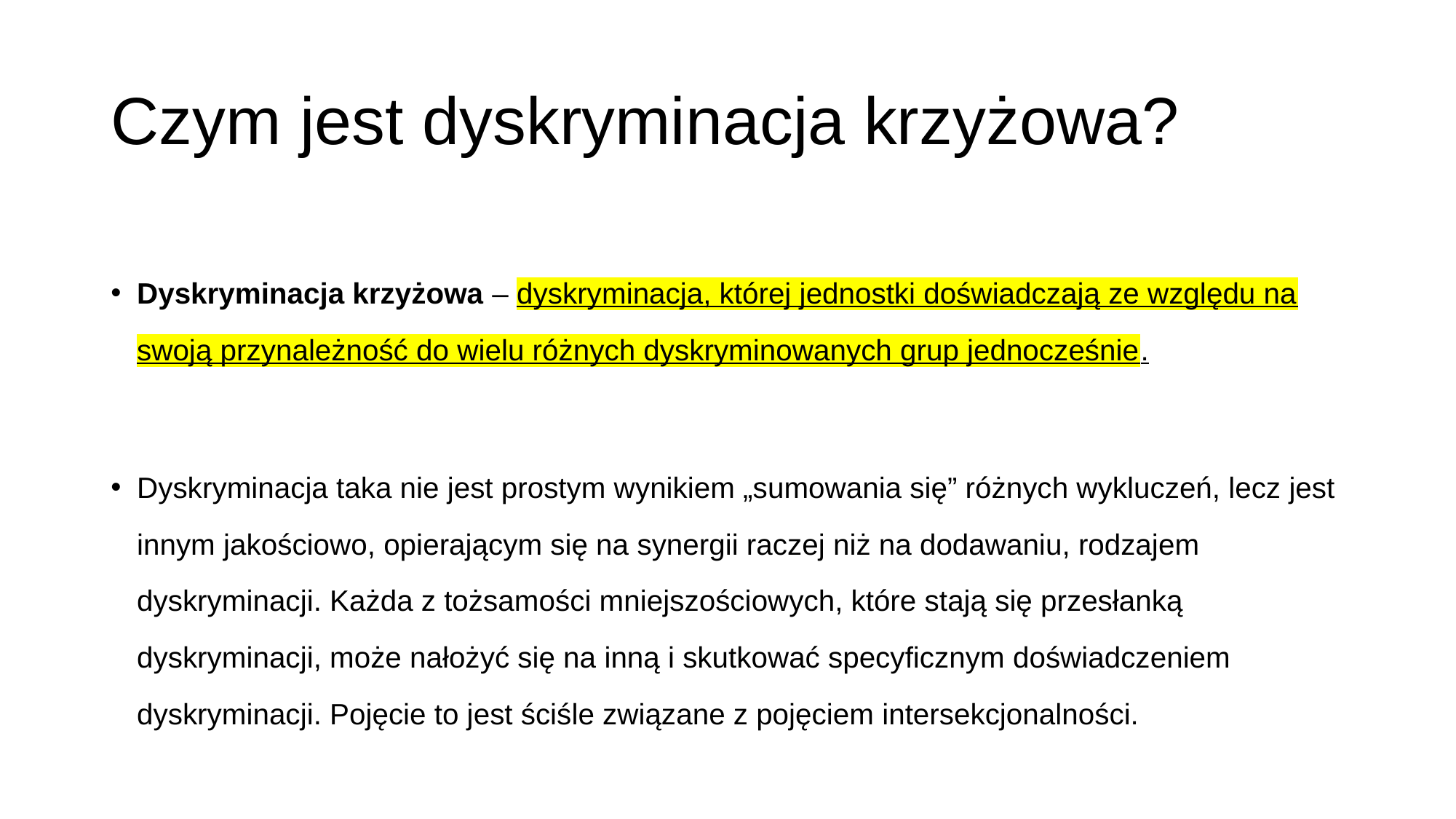

# Czym jest dyskryminacja krzyżowa?

Dyskryminacja krzyżowa – dyskryminacja, której jednostki doświadczają ze względu na swoją przynależność do wielu różnych dyskryminowanych grup jednocześnie.

Dyskryminacja taka nie jest prostym wynikiem „sumowania się” różnych wykluczeń, lecz jest innym jakościowo, opierającym się na synergii raczej niż na dodawaniu, rodzajem dyskryminacji. Każda z tożsamości mniejszościowych, które stają się przesłanką dyskryminacji, może nałożyć się na inną i skutkować specyficznym doświadczeniem dyskryminacji. Pojęcie to jest ściśle związane z pojęciem intersekcjonalności.